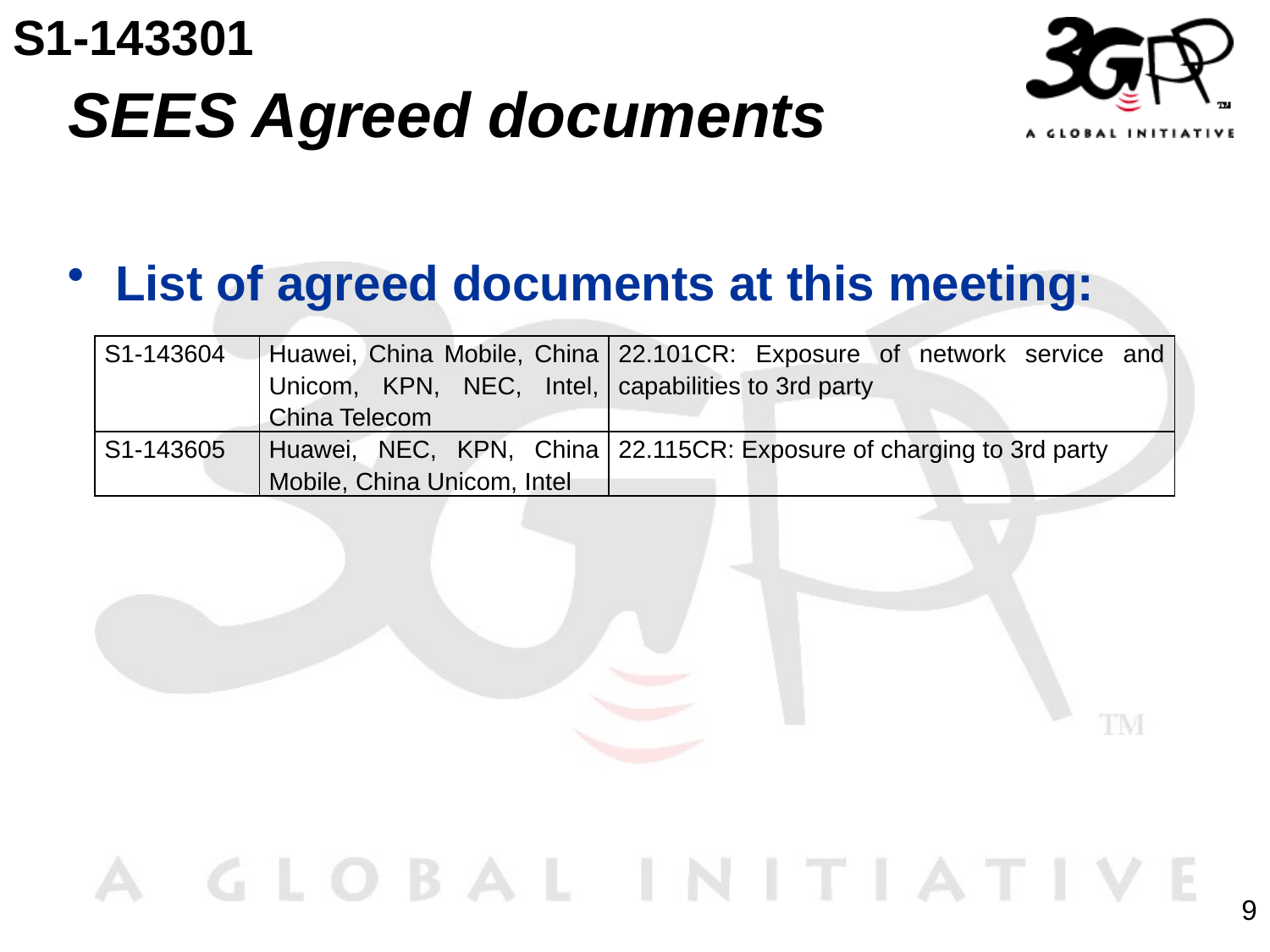

S1-143301
# SEES Agreed documents

List of agreed documents at this meeting:

| S1-143604 | Huawei, China Mobile, China Unicom, KPN, NEC, Intel, China Telecom | 22.101CR: Exposure of network service and capabilities to 3rd party |
| --- | --- | --- |
| S1-143605 | Huawei, NEC, KPN, China Mobile, China Unicom, Intel | 22.115CR: Exposure of charging to 3rd party |
9